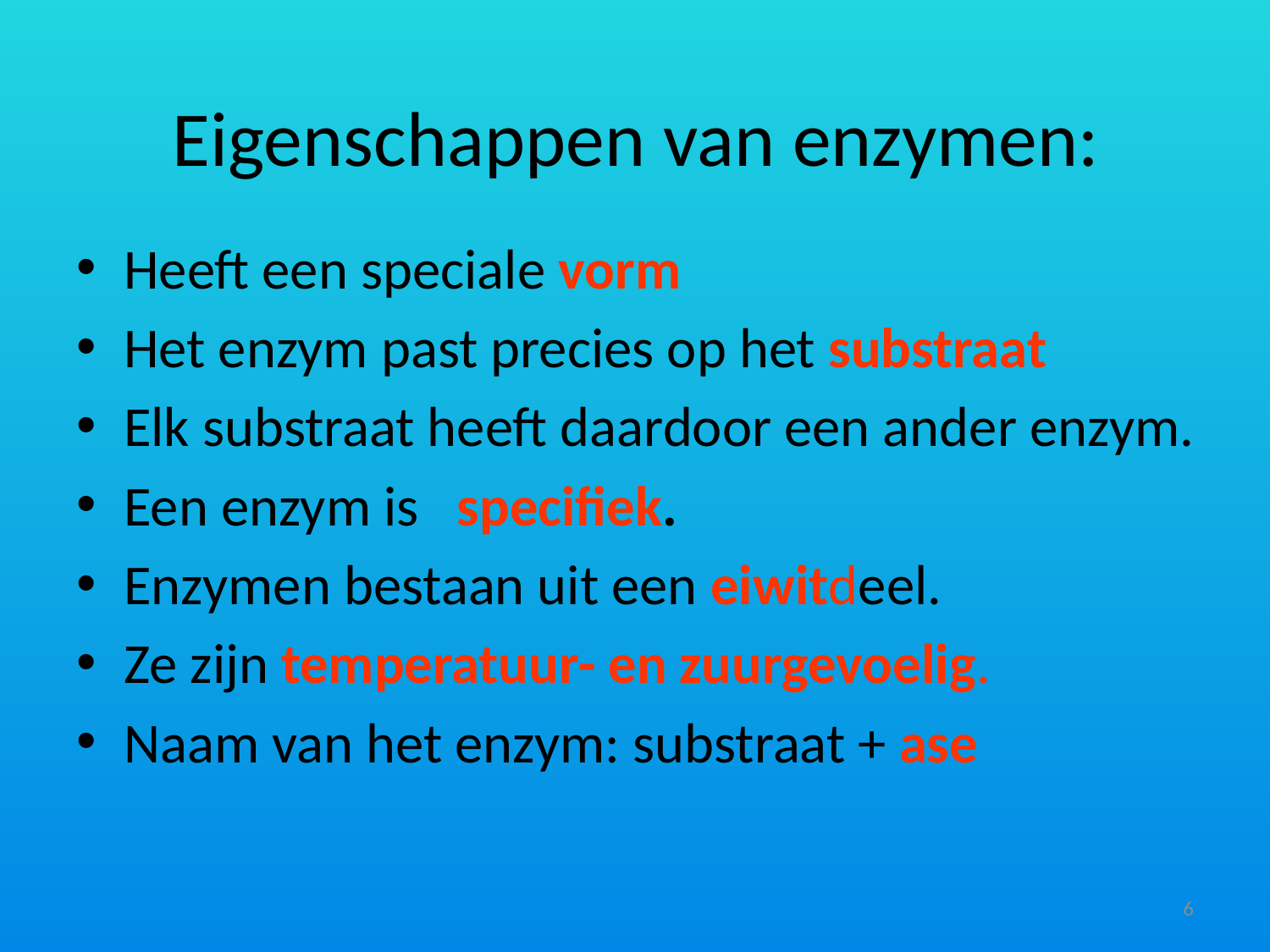

Eigenschappen van enzymen:
Heeft een speciale vorm
Het enzym past precies op het substraat
Elk substraat heeft daardoor een ander enzym.
Een enzym is   specifiek.
Enzymen bestaan uit een eiwitdeel.
Ze zijn temperatuur- en zuurgevoelig.
Naam van het enzym: substraat + ase
6